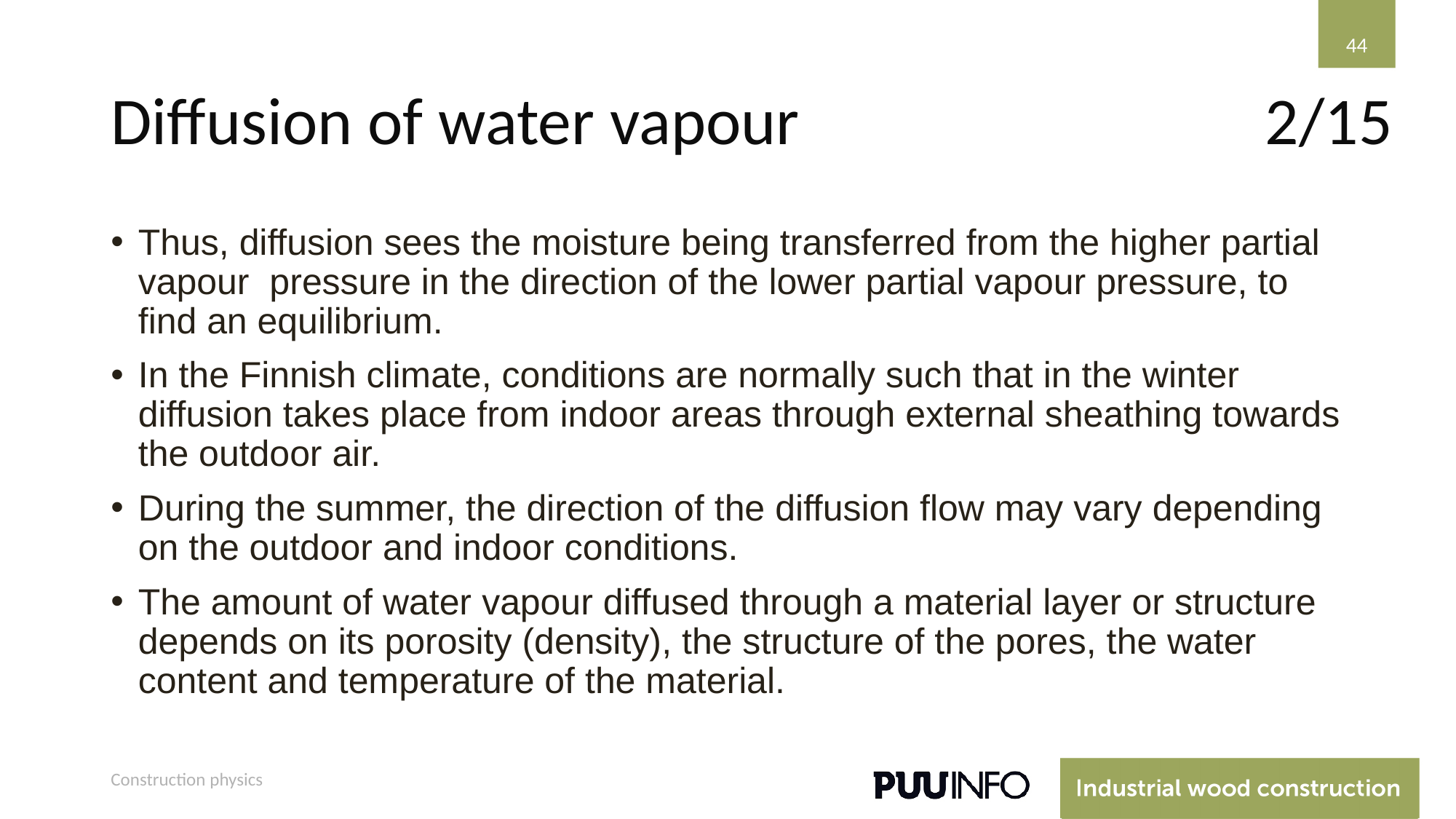

44
# Diffusion of water vapour
2/15
Thus, diffusion sees the moisture being transferred from the higher partial vapour  pressure in the direction of the lower partial vapour pressure, to find an equilibrium.
In the Finnish climate, conditions are normally such that in the winter diffusion takes place from indoor areas through external sheathing towards the outdoor air.
During the summer, the direction of the diffusion flow may vary depending on the outdoor and indoor conditions.
The amount of water vapour diffused through a material layer or structure depends on its porosity (density), the structure of the pores, the water content and temperature of the material.

Construction physics